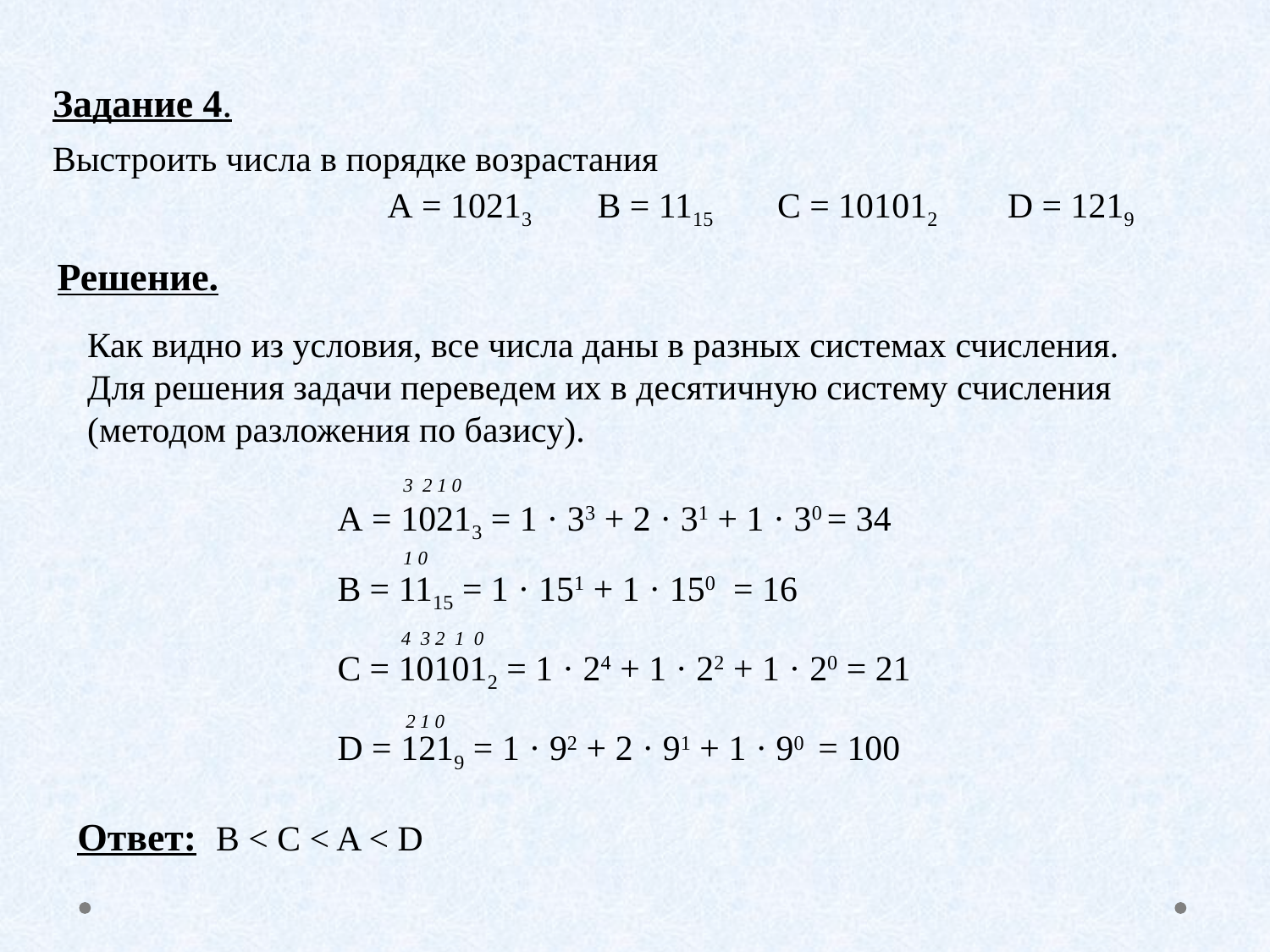

Задание 4.
Выстроить числа в порядке возрастания
А = 10213
В = 1115
С = 101012
D = 1219
Решение.

Как видно из условия, все числа даны в разных системах счисления. Для решения задачи переведем их в десятичную систему счисления (методом разложения по базису).
3  2 1 0
А = 10213 = 1 · 33 + 2 · 31 + 1 · 30 = 34
1 0
B = 1115 = 1 · 151 + 1 · 150  = 16
 4  3 2  1  0
C = 101012 = 1 · 24 + 1 · 22 + 1 · 20 = 21
2 1 0
D = 1219 = 1 · 92 + 2 · 91 + 1 · 90  = 100
Ответ:  B < C < A < D